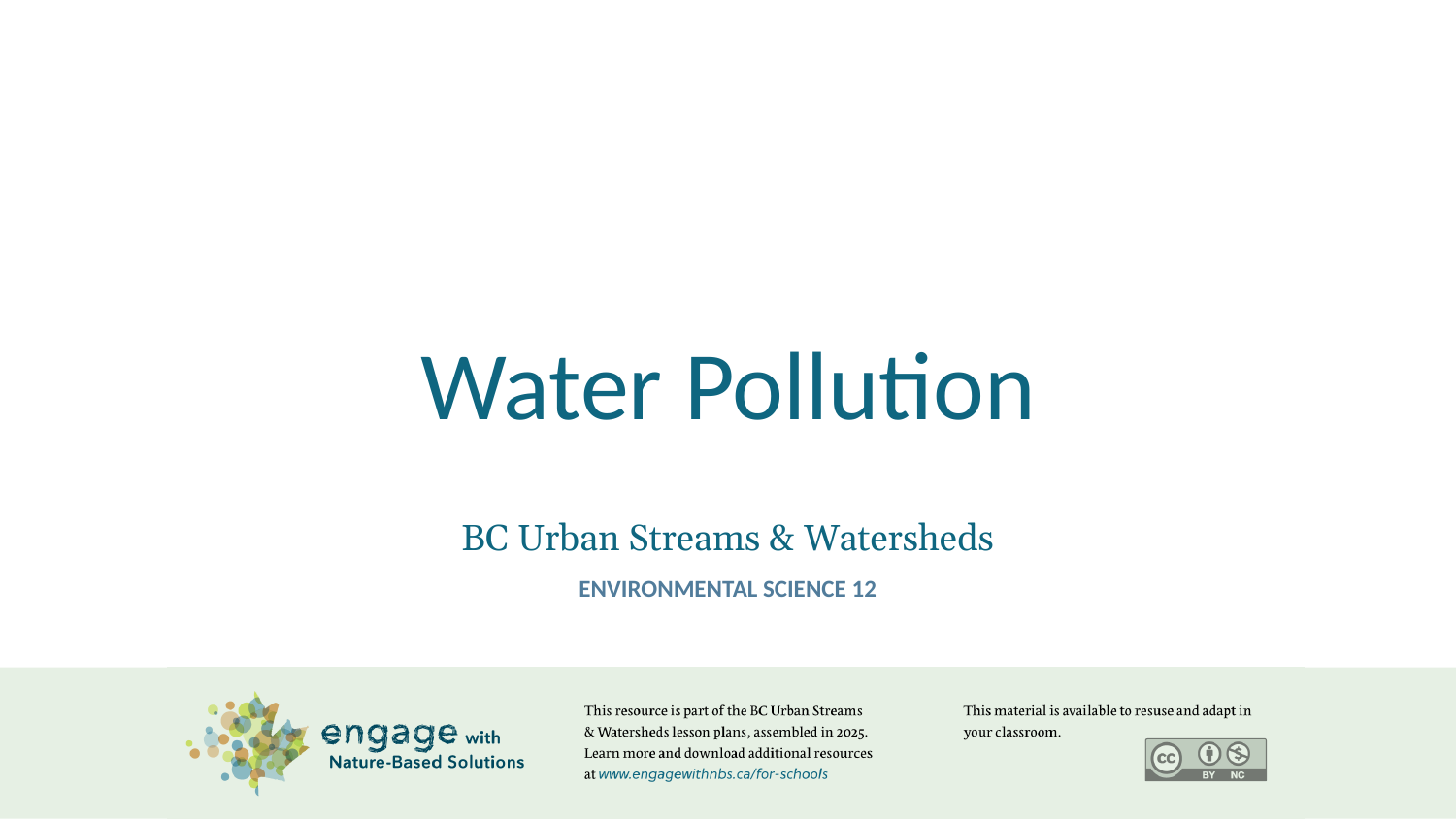

# Water Pollution
BC Urban Streams & Watersheds
ENVIRONMENTAL SCIENCE 12